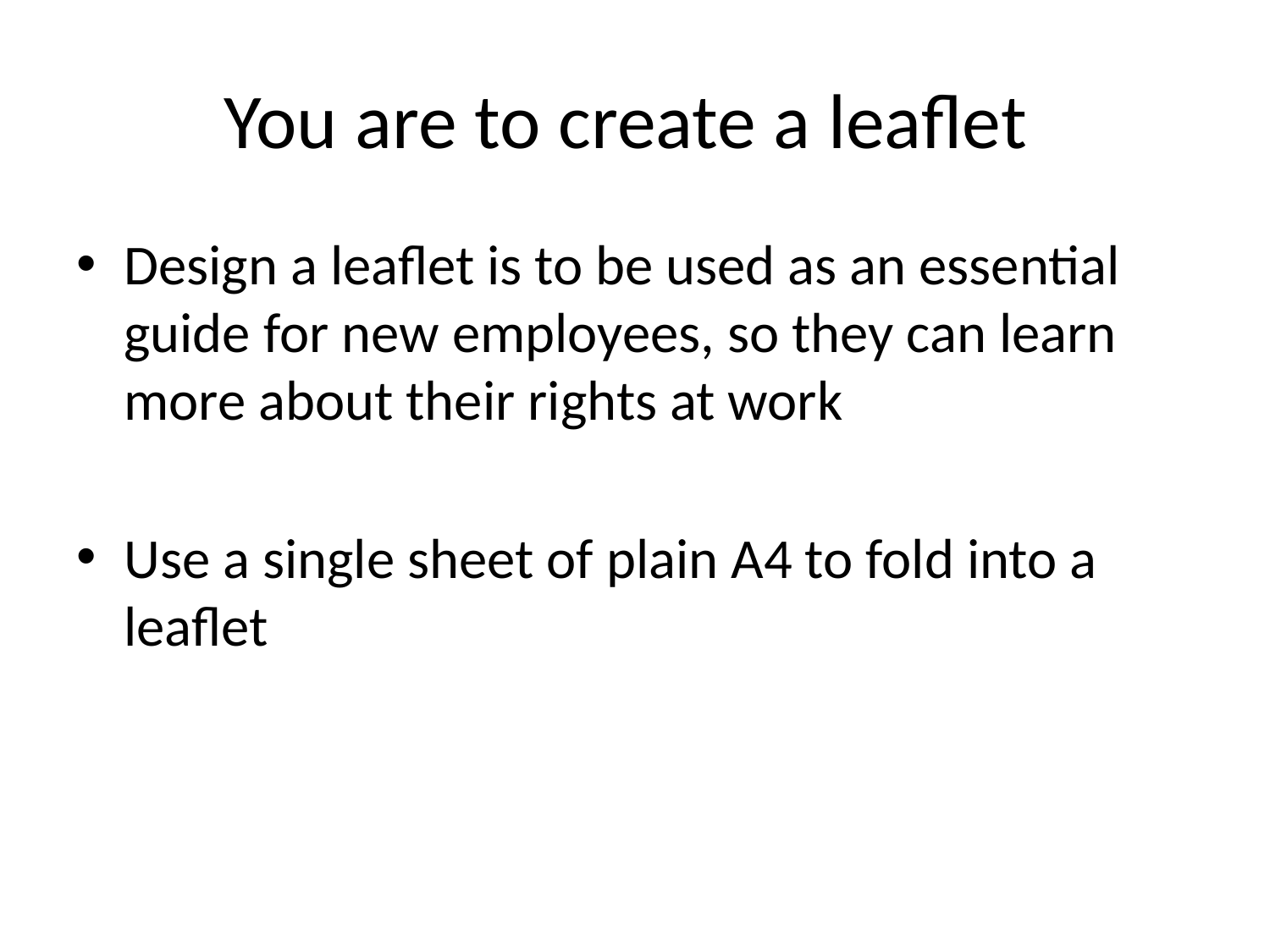

# You are to create a leaflet
Design a leaflet is to be used as an essential guide for new employees, so they can learn more about their rights at work

Use a single sheet of plain A4 to fold into a leaflet